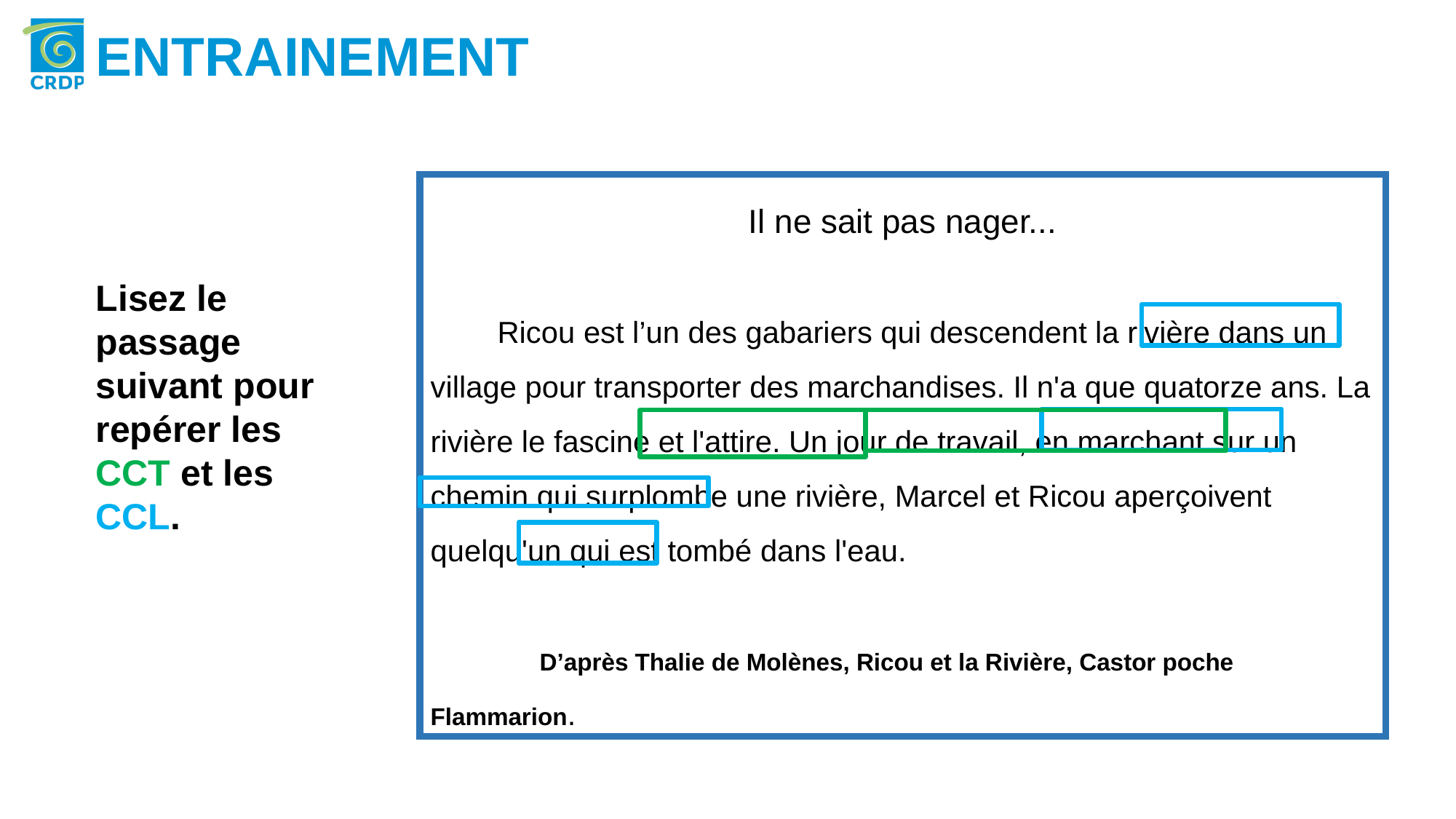

ENTRAINEMENT
Il ne sait pas nager...

        Ricou est l’un des gabariers qui descendent la rivière dans un village pour transporter des marchandises. Il n'a que quatorze ans. La rivière le fascine et l'attire. Un jour de travail, en marchant sur un chemin qui surplombe une rivière, Marcel et Ricou aperçoivent quelqu'un qui est tombé dans l'eau.

	D’après Thalie de Molènes, Ricou et la Rivière, Castor poche Flammarion.
Lisez le passage suivant pour repérer les CCT et les CCL.